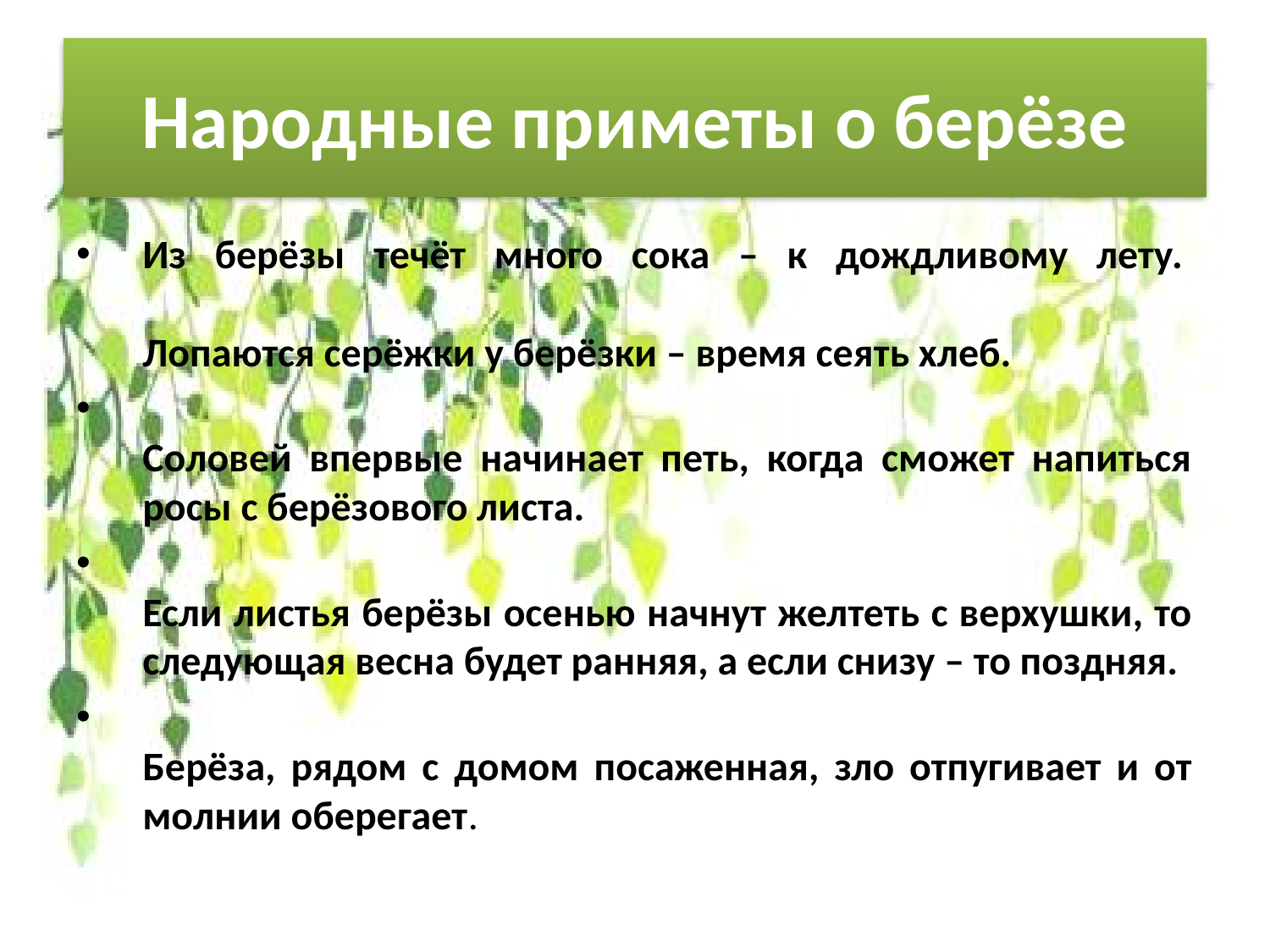

# Народные приметы о берёзе
Из берёзы течёт много сока – к дождливому лету. 
Лопаются серёжки у берёзки – время сеять хлеб.
Соловей впервые начинает петь, когда сможет напиться росы с берёзового листа.
Если листья берёзы осенью начнут желтеть с верхушки, то следующая весна будет ранняя, а если снизу – то поздняя.
Берёза, рядом с домом посаженная, зло отпугивает и от молнии оберегает.